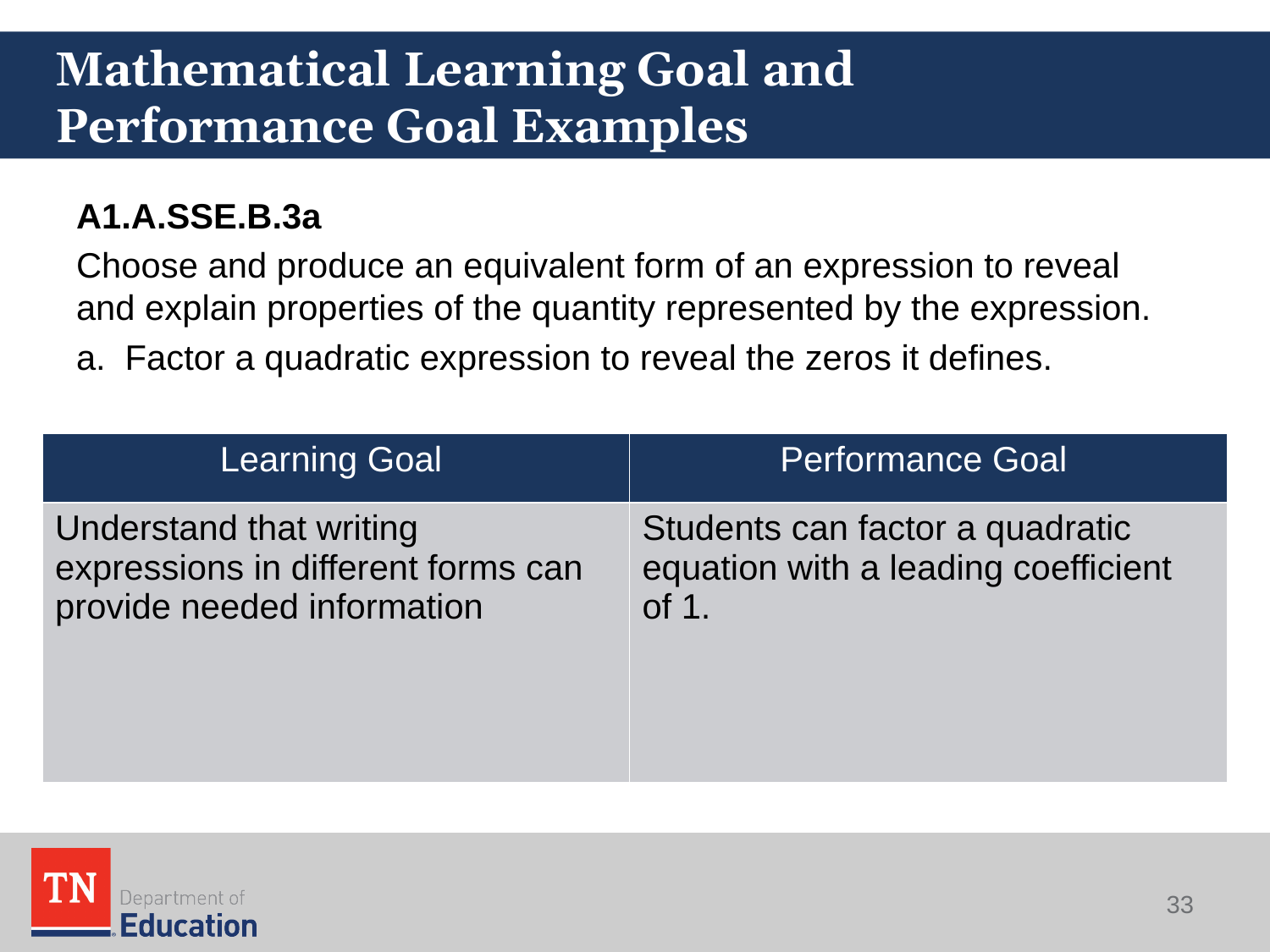

# Mathematical Learning Goal and Performance Goal Examples

A1.A.SSE.B.3a
Choose and produce an equivalent form of an expression to reveal and explain properties of the quantity represented by the expression.
a.  Factor a quadratic expression to reveal the zeros it defines.

| Learning Goal | Performance Goal |
| --- | --- |
| Understand that writing expressions in different forms can provide needed information | Students can factor a quadratic equation with a leading coefficient of 1. |
33